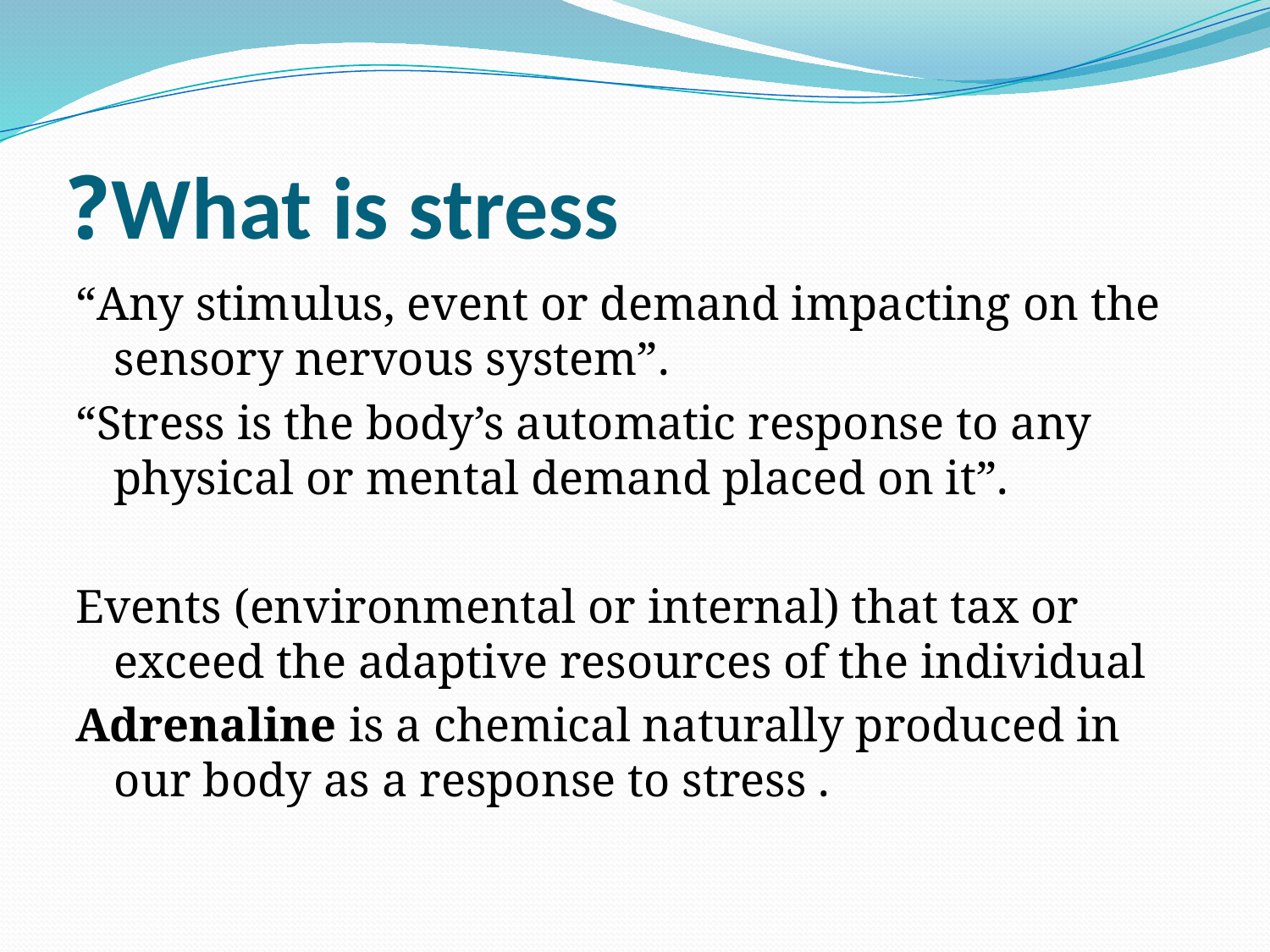

# What is stress?
“Any stimulus, event or demand impacting on the sensory nervous system”.
“Stress is the body’s automatic response to any physical or mental demand placed on it”.

Events (environmental or internal) that tax or exceed the adaptive resources of the individual
Adrenaline is a chemical naturally produced in our body as a response to stress .